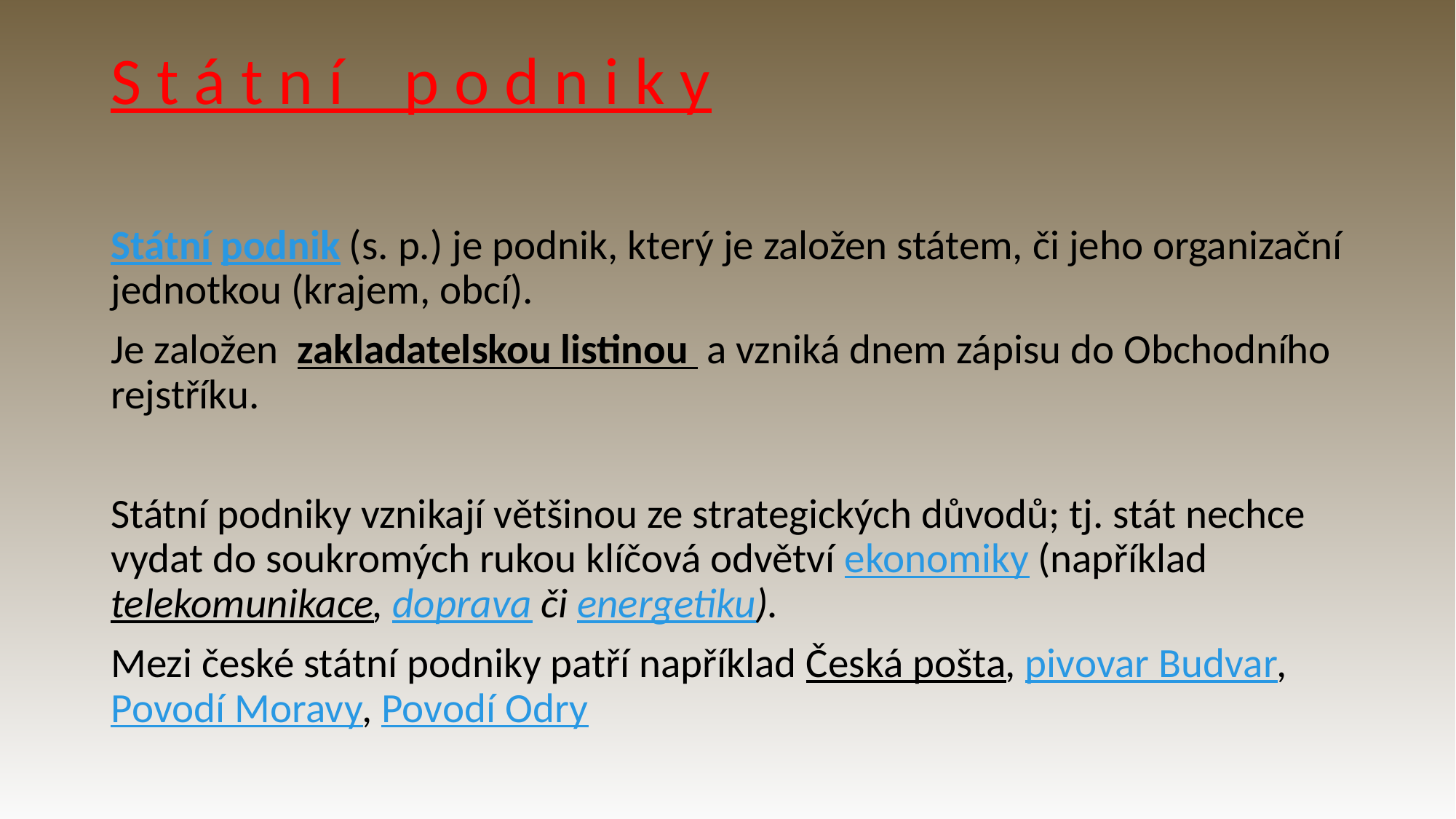

# S t á t n í    p o d n i k y
Státní podnik (s. p.) je podnik, který je založen státem, či jeho organizační jednotkou (krajem, obcí).
Je založen  zakladatelskou listinou  a vzniká dnem zápisu do Obchodního rejstříku.

Státní podniky vznikají většinou ze strategických důvodů; tj. stát nechce vydat do soukromých rukou klíčová odvětví ekonomiky (například telekomunikace, doprava či energetiku).
Mezi české státní podniky patří například Česká pošta, pivovar Budvar, Povodí Moravy, Povodí Odry